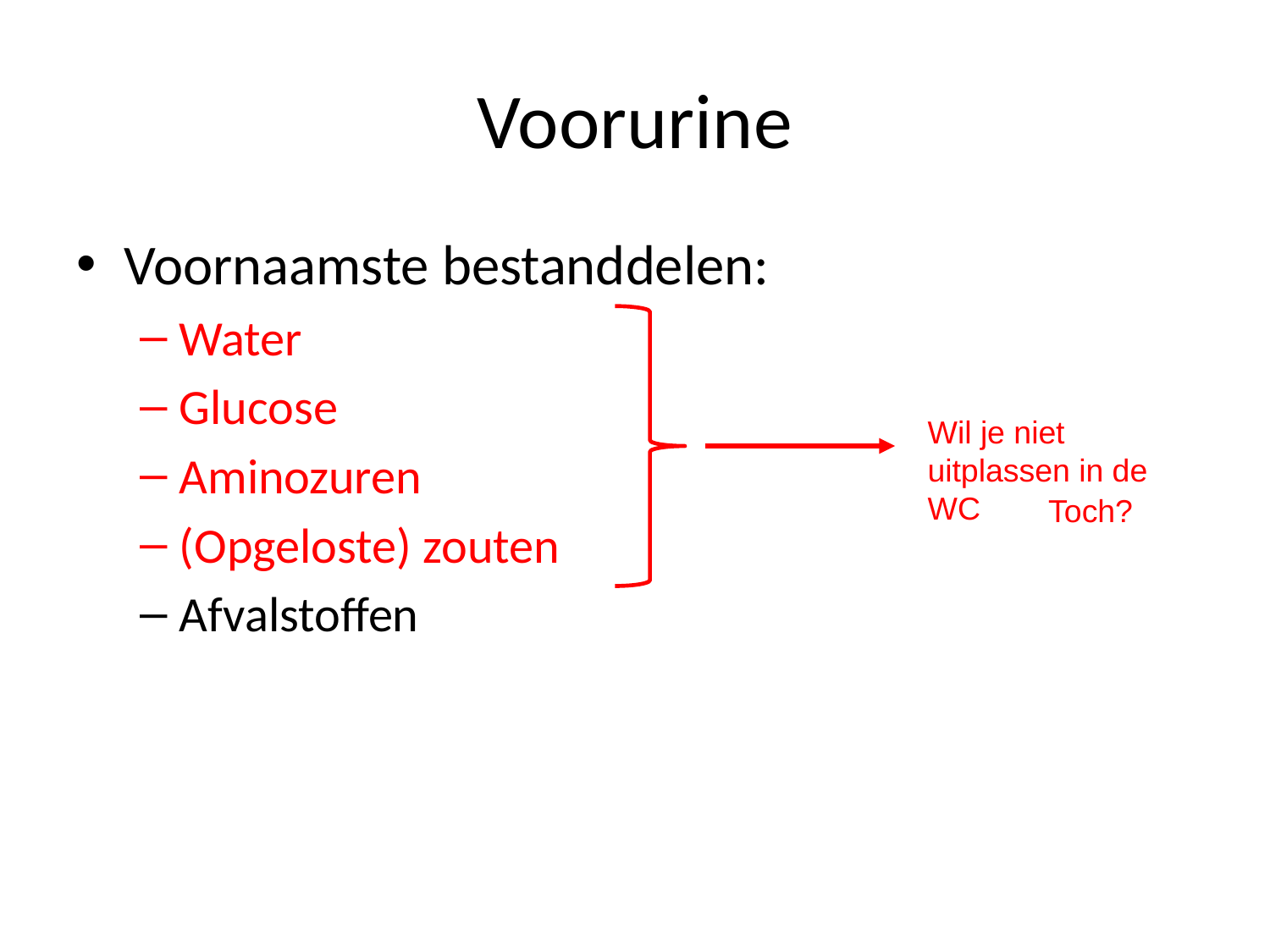

# Voorurine
Voornaamste bestanddelen:
Water
Glucose
Aminozuren
(Opgeloste) zouten
Afvalstoffen

Wil je niet uitplassen in de WC
Toch?